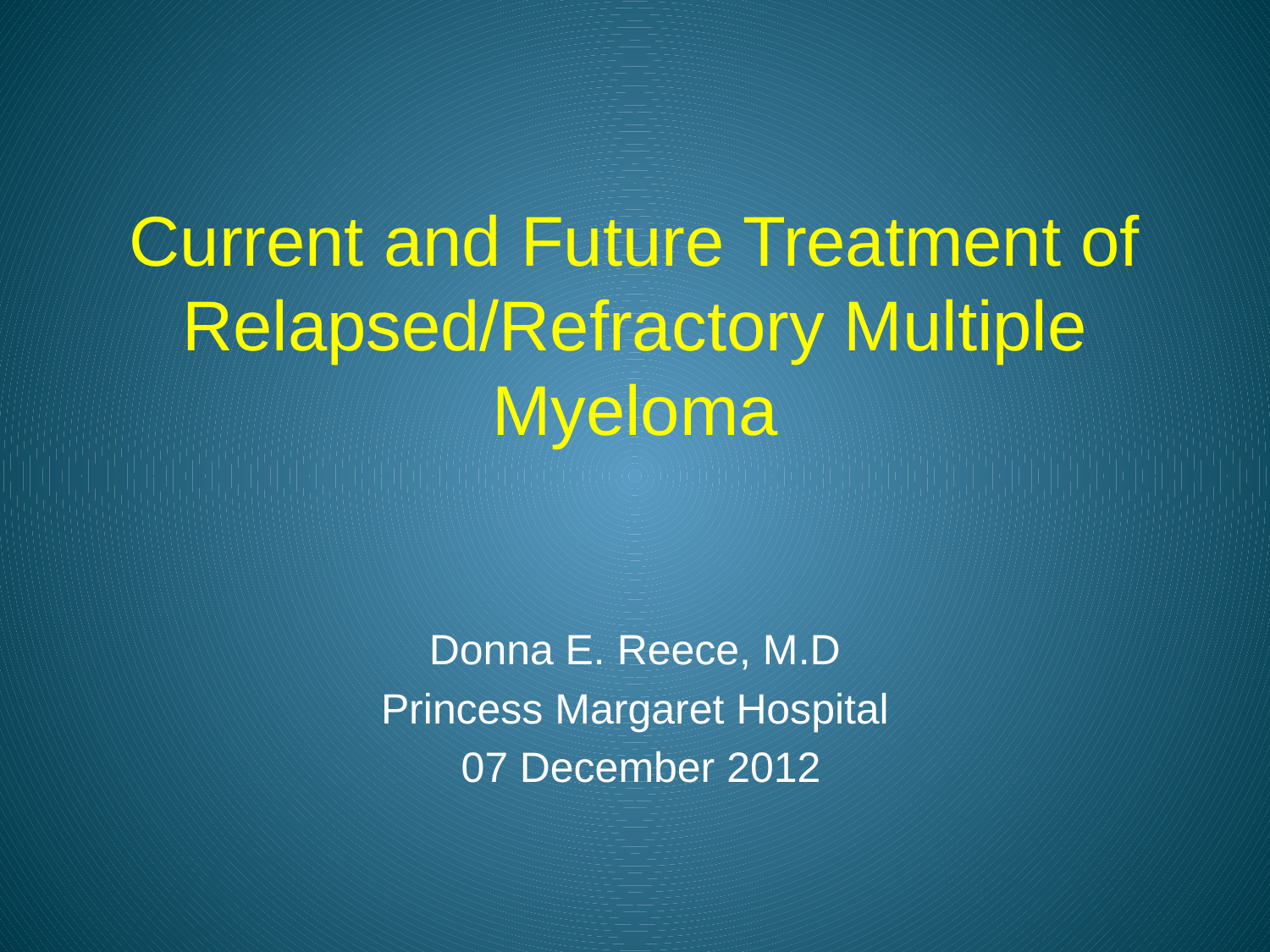

# Current and Future Treatment of Relapsed/Refractory Multiple Myeloma

Donna E. Reece, M.D
Princess Margaret Hospital
 07 December 2012